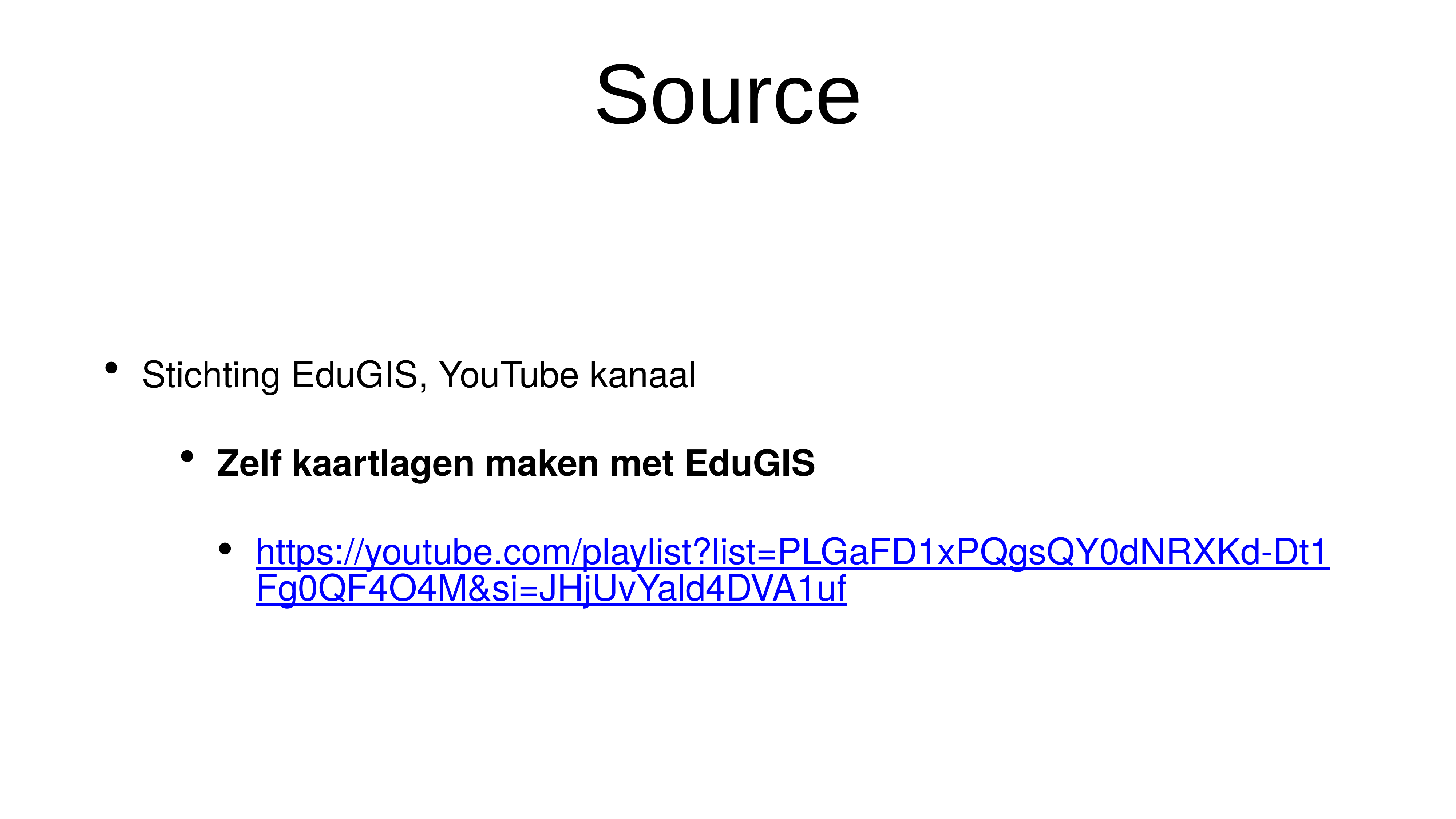

# Source
Stichting EduGIS, YouTube kanaal
Zelf kaartlagen maken met EduGIS
https://youtube.com/playlist?list=PLGaFD1xPQgsQY0dNRXKd-Dt1Fg0QF4O4M&si=JHjUvYald4DVA1uf